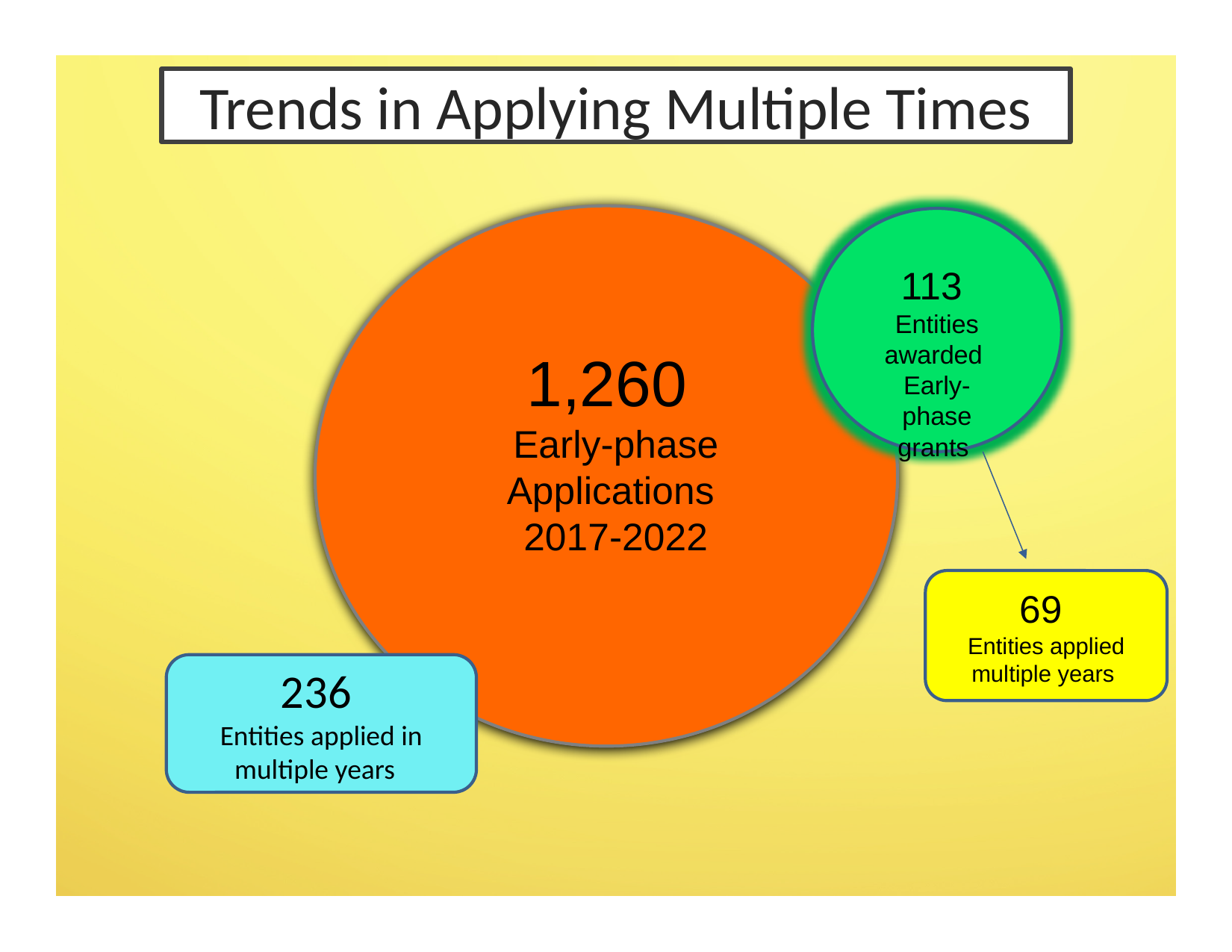

# Trends in Applying Multiple Times

113
Entities awarded  Early-phase grants
1,260
Early-phase Applications
2017-2022
69
Entities applied multiple years
236
Entities applied in multiple years